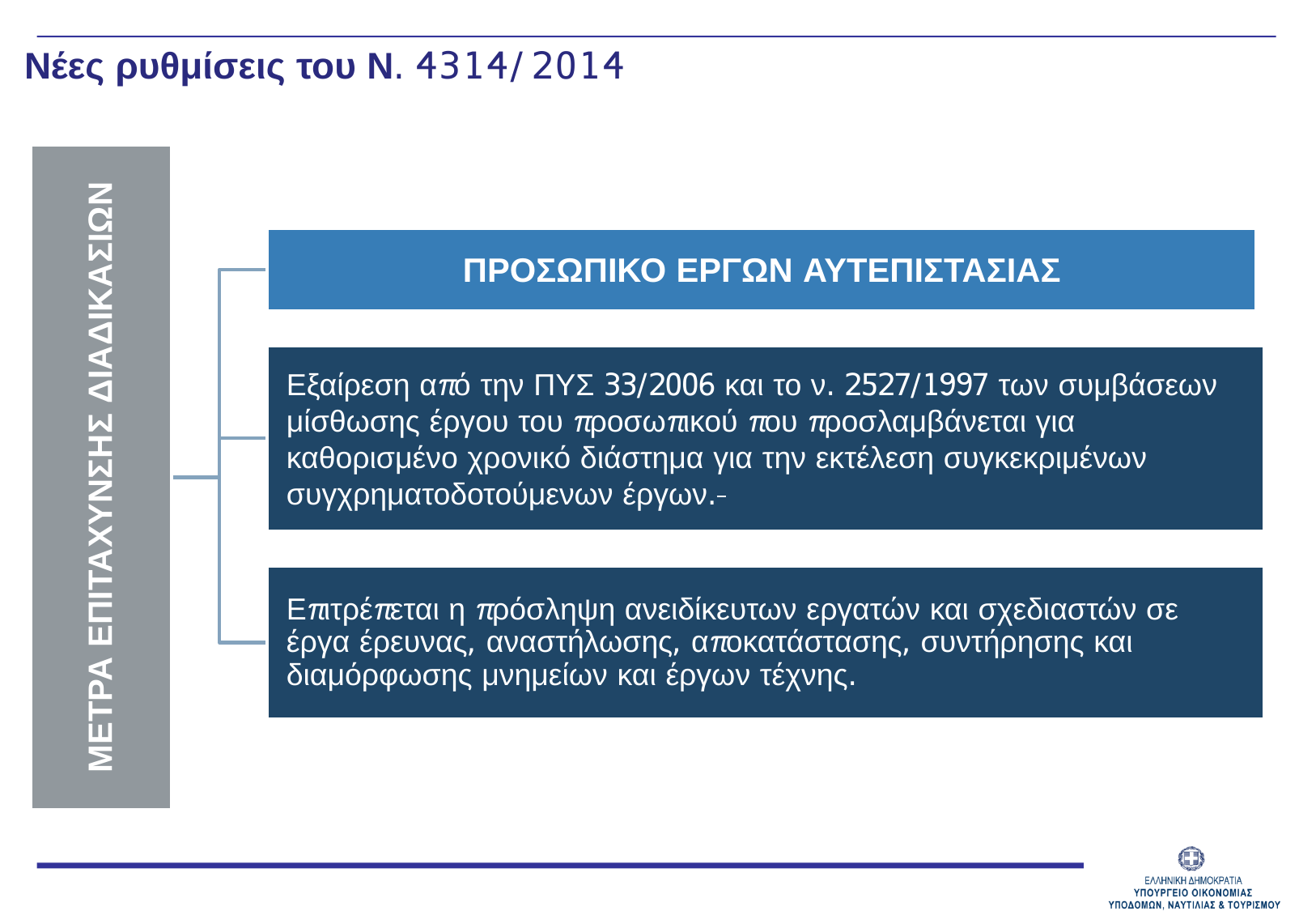

Νέες ρυθμίσεις του Ν. 4314/2014

ΜΕΤΡΑ ΕΠΙΤΑΧΥΝΣΗΣ ΔΙΑΔΙΚΑΣΙΩΝ
ΠΡΟΣΩΠΙΚΟ ΕΡΓΩΝ ΑΥΤΕΠΙΣΤΑΣΙΑΣ
Εξαίρεση από την ΠΥΣ 33/2006 και το ν. 2527/1997 των συμβάσεων μίσθωσης έργου του προσωπικού που προσλαμβάνεται για καθορισμένο χρονικό διάστημα για την εκτέλεση συγκεκριμένων συγχρηματοδοτούμενων έργων.
Επιτρέπεται η πρόσληψη ανειδίκευτων εργατών και σχεδιαστών σε έργα έρευνας, αναστήλωσης, αποκατάστασης, συντήρησης και διαμόρφωσης μνημείων και έργων τέχνης.